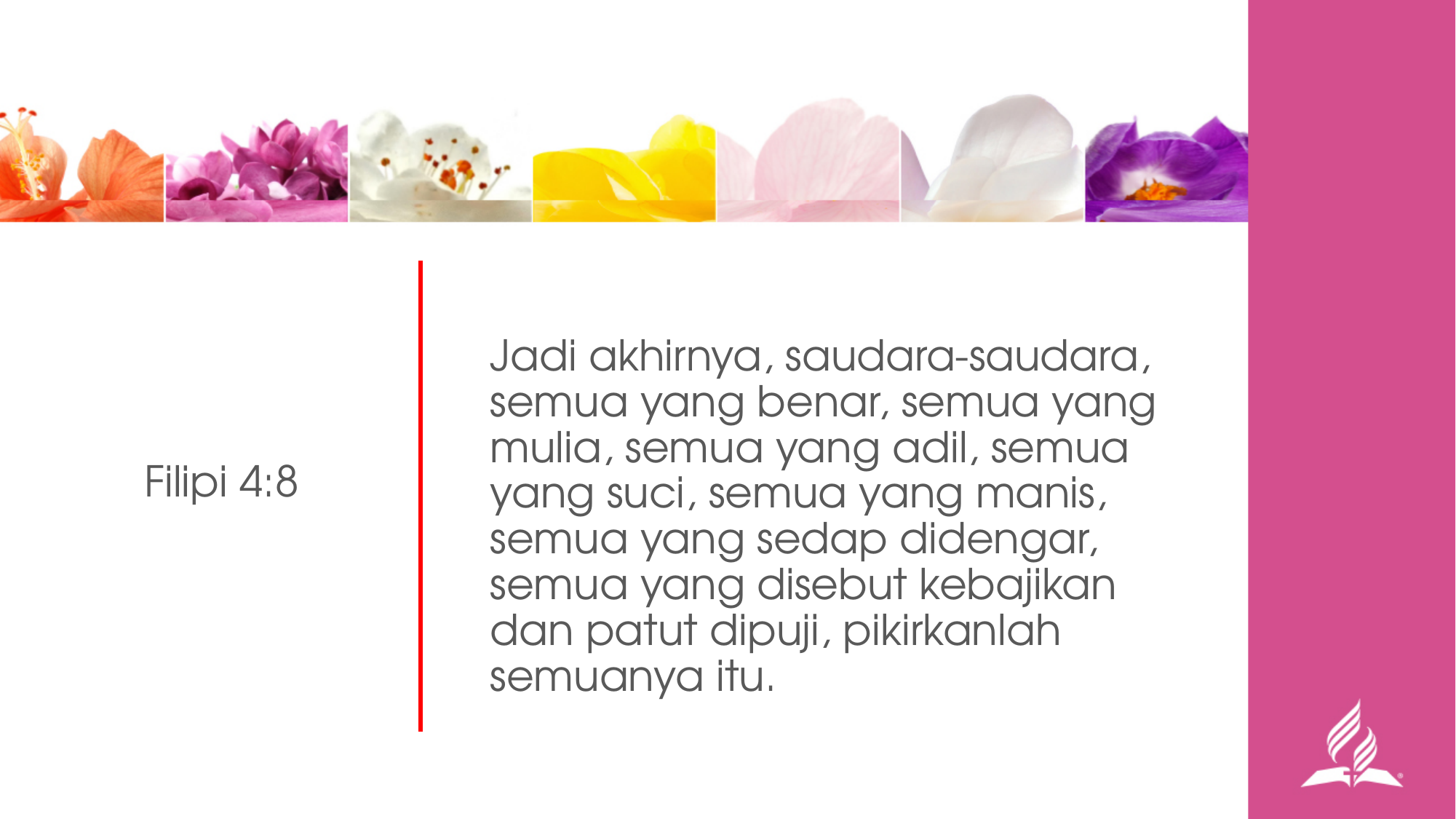

Jadi akhirnya, saudara-saudara, semua yang benar, semua yang mulia, semua yang adil, semua yang suci, semua yang manis, semua yang sedap didengar, semua yang disebut kebajikan dan patut dipuji, pikirkanlah semuanya itu.
Filipi 4:8